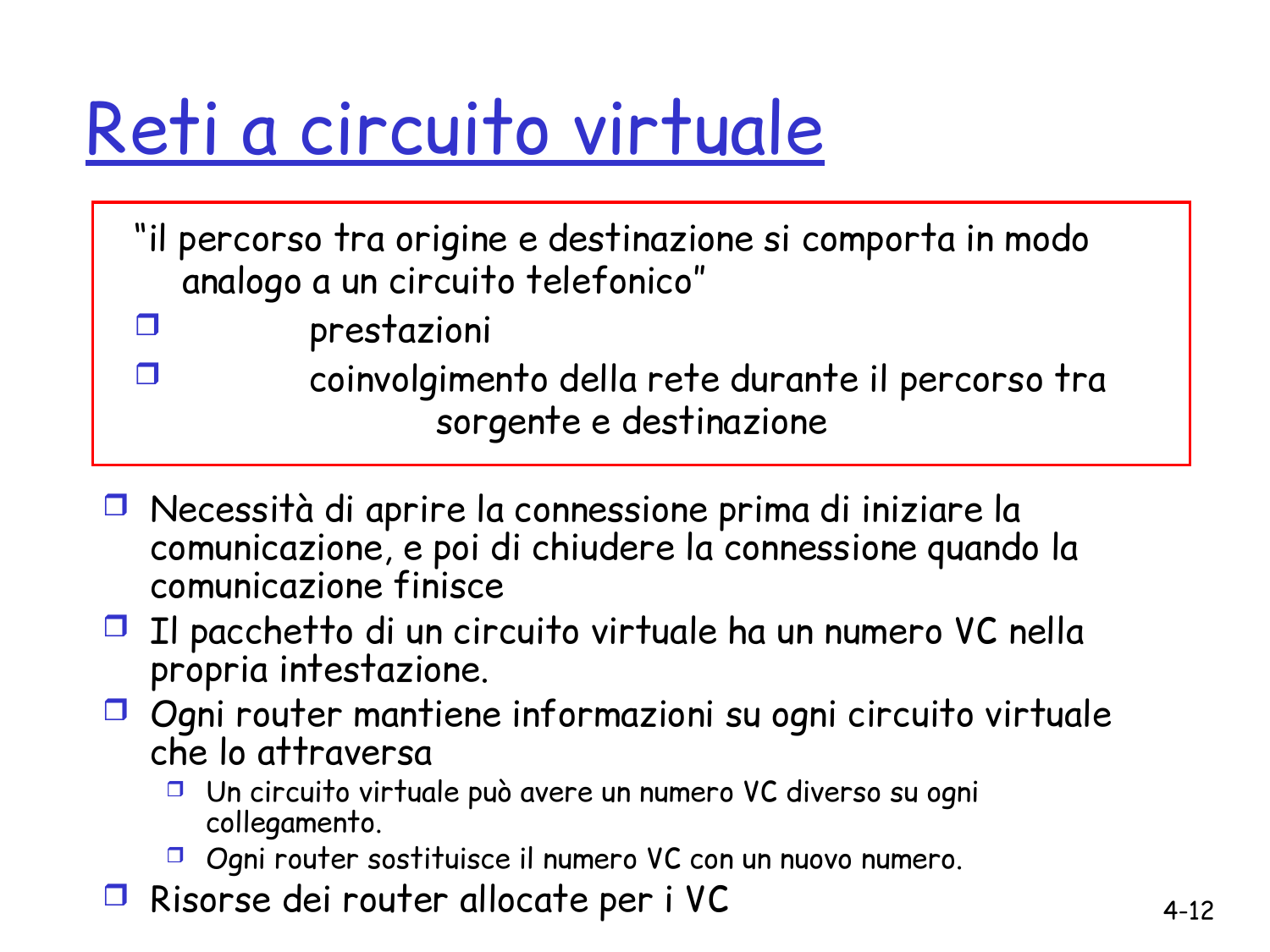

# Reti a circuito virtuale

“il percorso tra origine e destinazione si comporta in modo analogo a un circuito telefonico”
	prestazioni
	coinvolgimento della rete durante il percorso tra 		sorgente e destinazione
Necessità di aprire la connessione prima di iniziare la comunicazione, e poi di chiudere la connessione quando la comunicazione finisce
Il pacchetto di un circuito virtuale ha un numero VC nella propria intestazione.
Ogni router mantiene informazioni su ogni circuito virtuale che lo attraversa
Un circuito virtuale può avere un numero VC diverso su ogni collegamento.
Ogni router sostituisce il numero VC con un nuovo numero.
Risorse dei router allocate per i VC

4-12